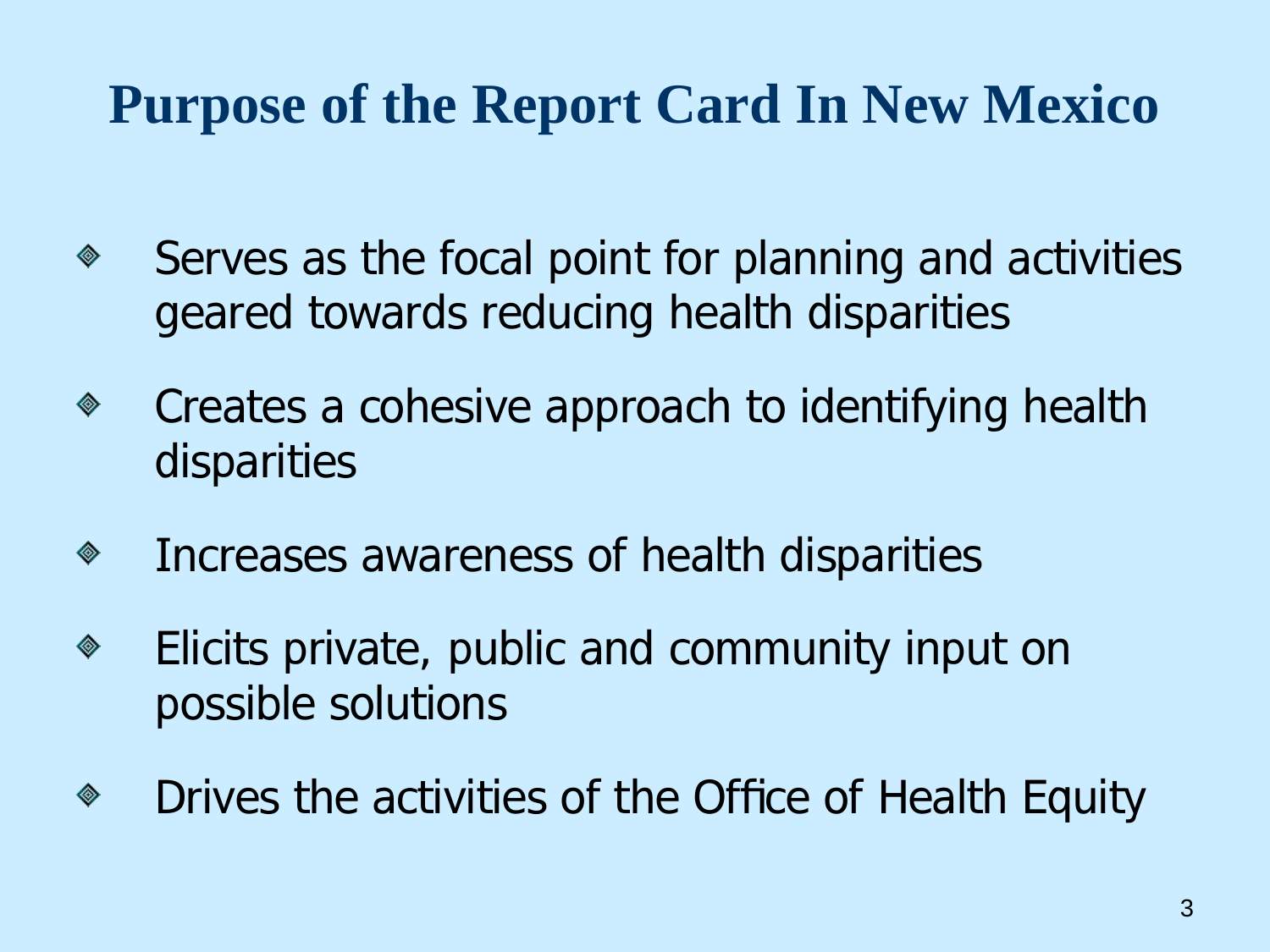

# Purpose of the Report Card In New Mexico
Serves as the focal point for planning and activities geared towards reducing health disparities
Creates a cohesive approach to identifying health disparities
Increases awareness of health disparities
Elicits private, public and community input on possible solutions
Drives the activities of the Office of Health Equity

3